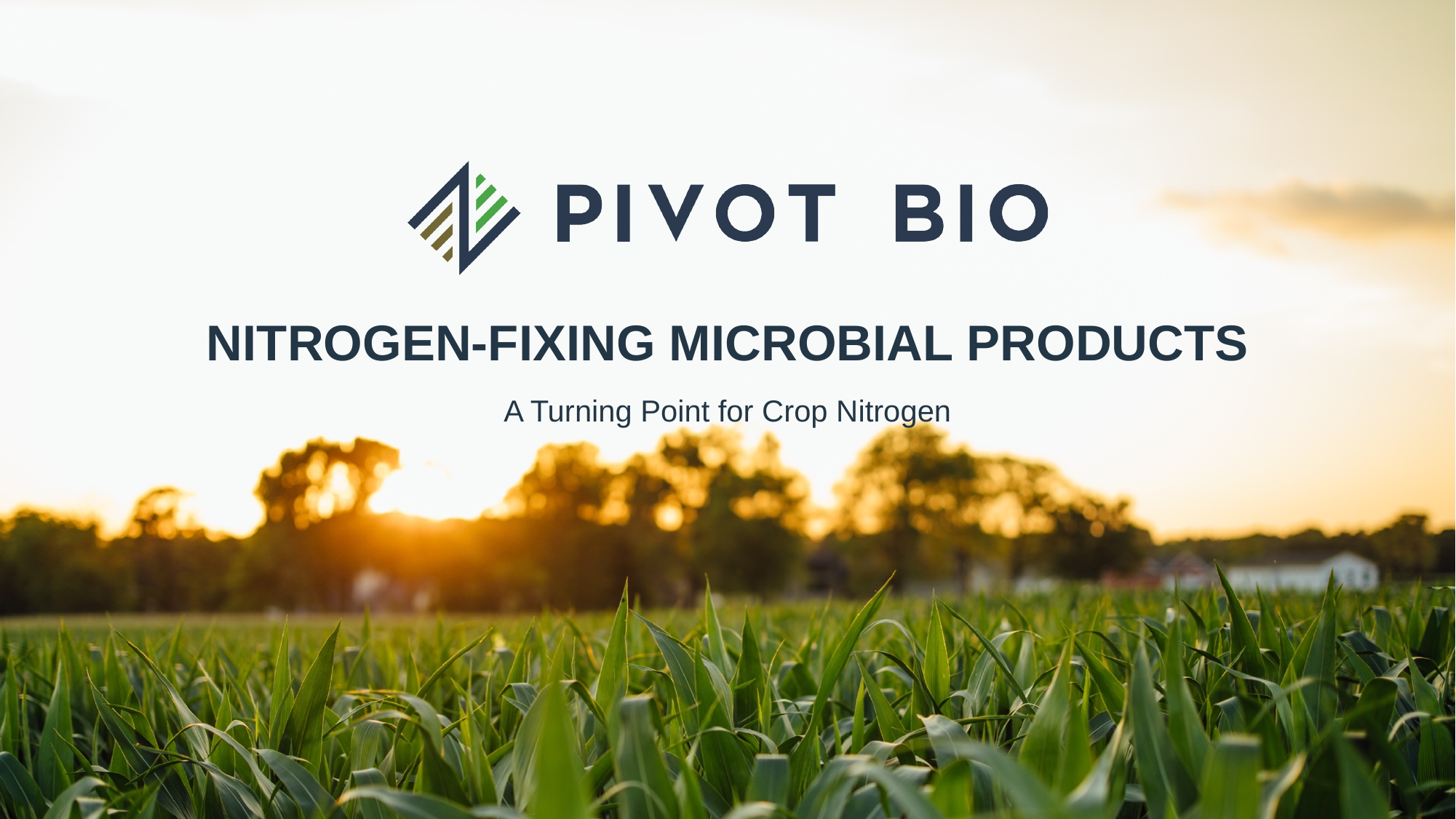

# Nitrogen-Fixing Microbial Products
A Turning Point for Crop Nitrogen